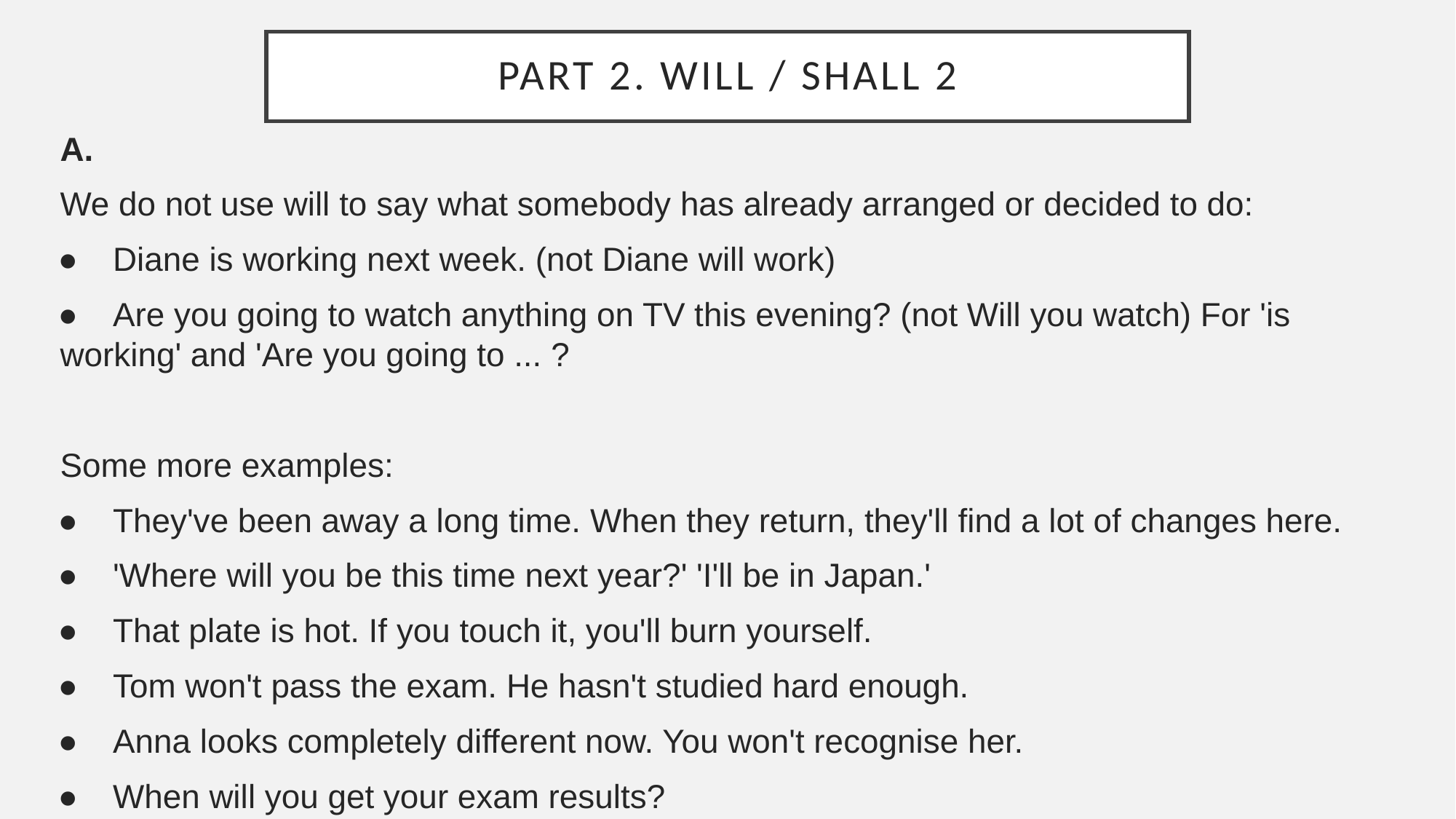

# Part 2. Will / shall 2
A.
We do not use will to say what somebody has already arranged or decided to do:
⦁    Diane is working next week. (not Diane will work)
⦁    Are you going to watch anything on TV this evening? (not Will you watch) For 'is working' and 'Are you going to ... ?

Some more examples:
⦁    They've been away a long time. When they return, they'll find a lot of changes here.
⦁    'Where will you be this time next year?' 'I'll be in Japan.'
⦁    That plate is hot. If you touch it, you'll burn yourself.
⦁    Tom won't pass the exam. He hasn't studied hard enough.
⦁    Anna looks completely different now. You won't recognise her.
⦁    When will you get your exam results?